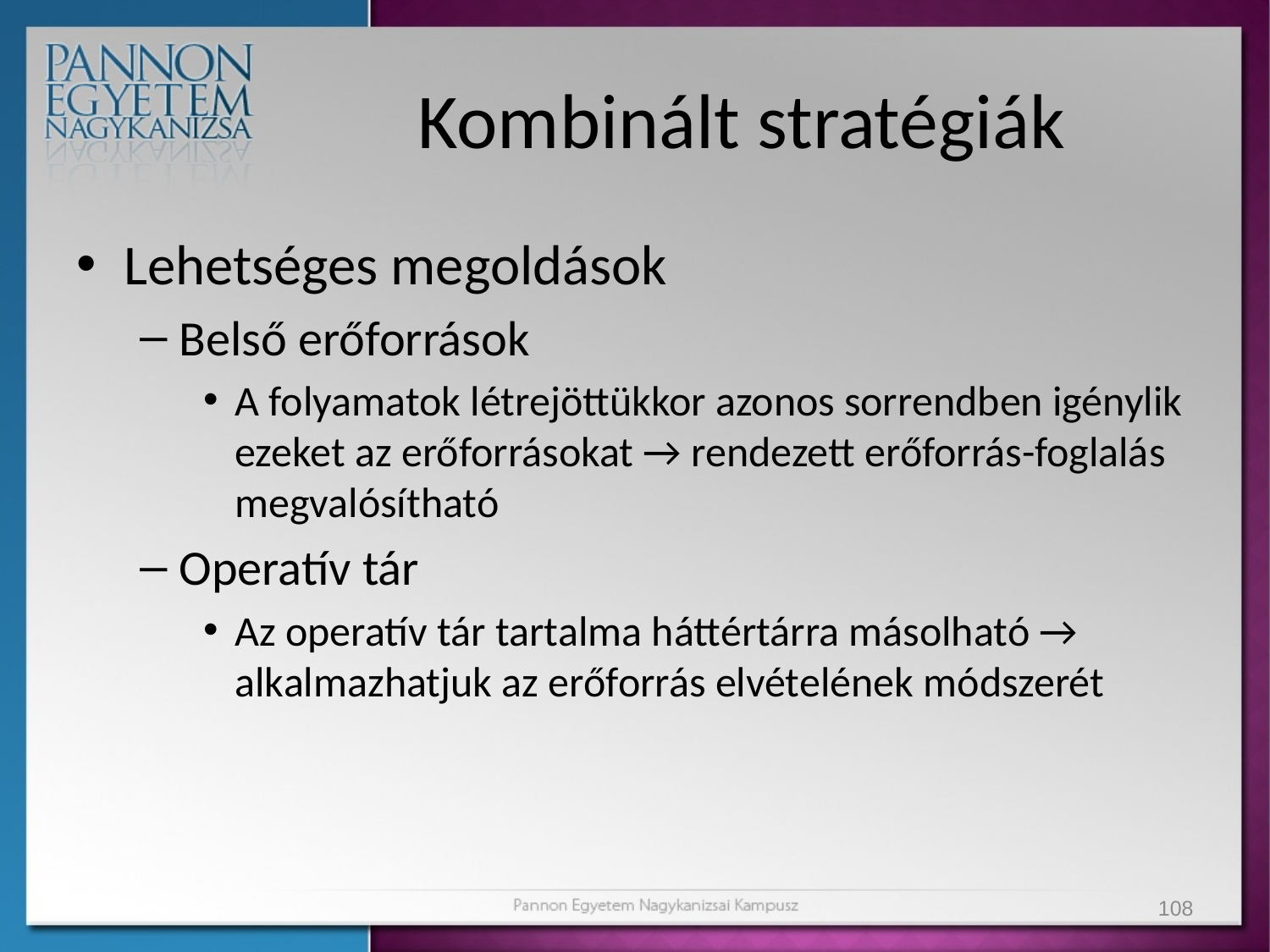

# Kombinált stratégiák
Lehetséges megoldások
Belső erőforrások
A folyamatok létrejöttükkor azonos sorrendben igénylik ezeket az erőforrásokat → rendezett erőforrás-foglalás megvalósítható
Operatív tár
Az operatív tár tartalma háttértárra másolható → alkalmazhatjuk az erőforrás elvételének módszerét
108